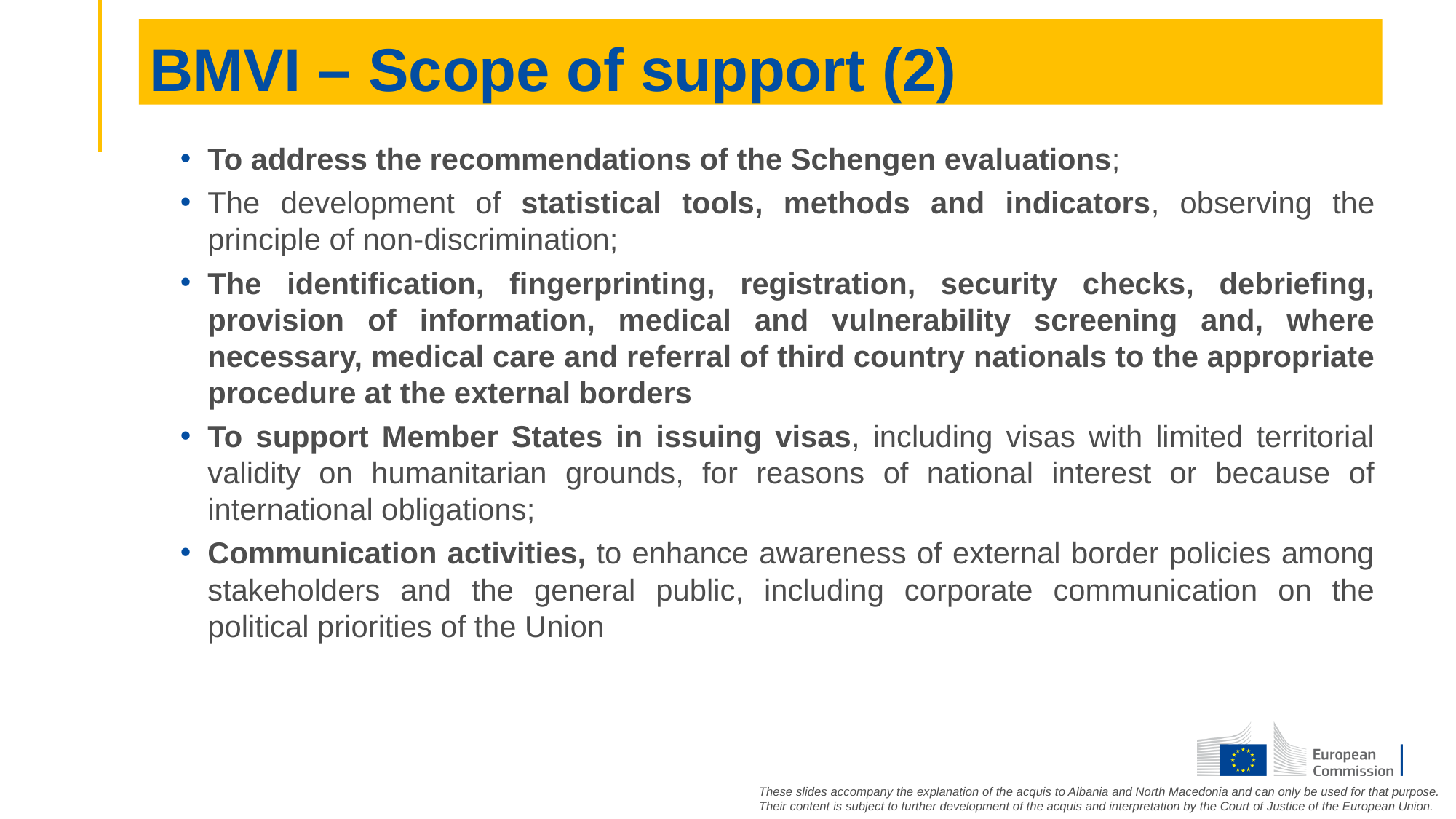

# BMVI – Scope of support (2)

To address the recommendations of the Schengen evaluations;
The development of statistical tools, methods and indicators, observing the principle of non-discrimination;
The identification, fingerprinting, registration, security checks, debriefing, provision of information, medical and vulnerability screening and, where necessary, medical care and referral of third country nationals to the appropriate procedure at the external borders
To support Member States in issuing visas, including visas with limited territorial validity on humanitarian grounds, for reasons of national interest or because of international obligations;
Communication activities, to enhance awareness of external border policies among stakeholders and the general public, including corporate communication on the political priorities of the Union